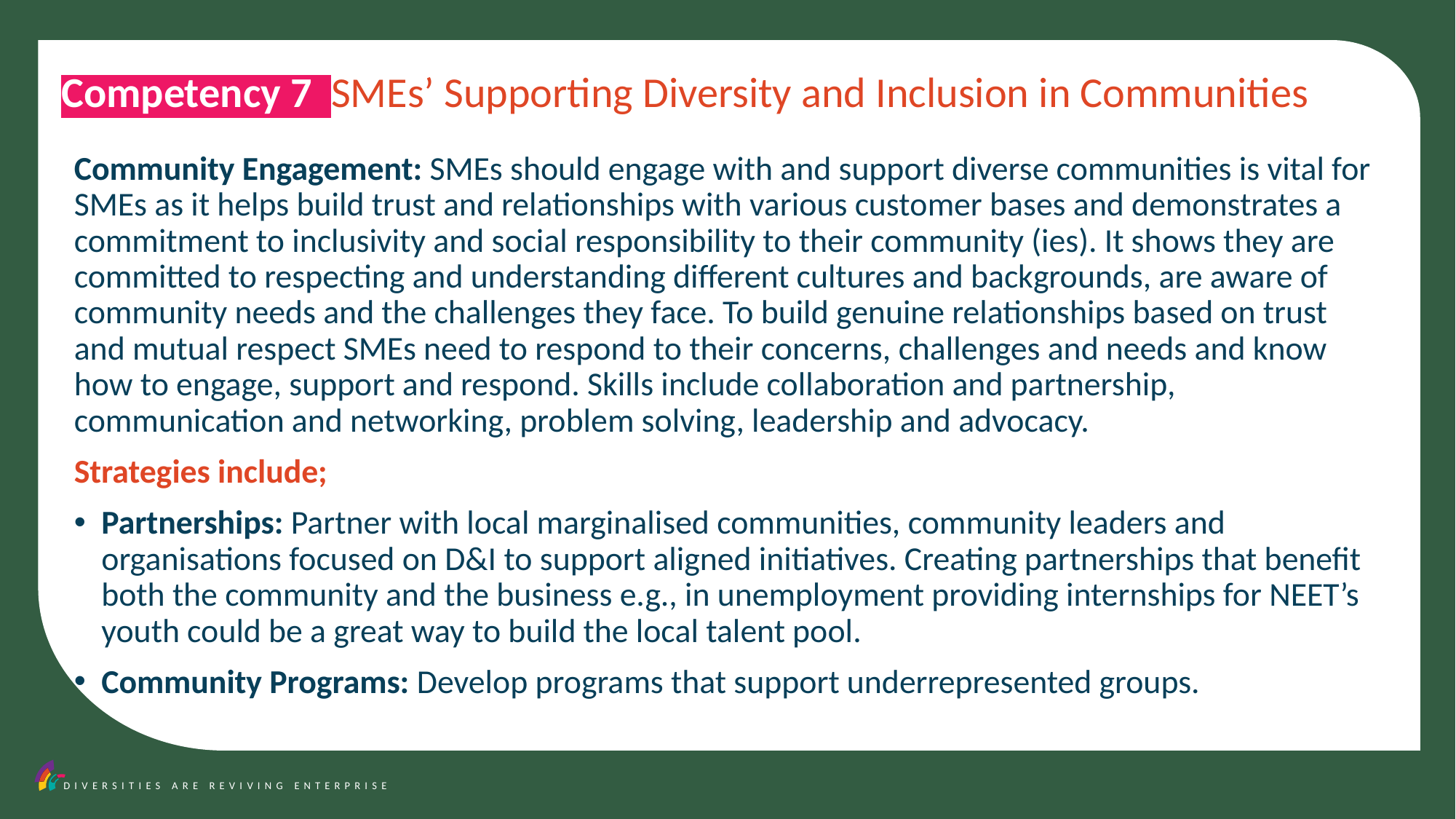

Competency 7  SMEs’ Supporting Diversity and Inclusion in Communities
Community Engagement: SMEs should engage with and support diverse communities is vital for SMEs as it helps build trust and relationships with various customer bases and demonstrates a commitment to inclusivity and social responsibility to their community (ies). It shows they are committed to respecting and understanding different cultures and backgrounds, are aware of community needs and the challenges they face. To build genuine relationships based on trust and mutual respect SMEs need to respond to their concerns, challenges and needs and know how to engage, support and respond. Skills include collaboration and partnership, communication and networking, problem solving, leadership and advocacy.
Strategies include;
Partnerships: Partner with local marginalised communities, community leaders and organisations focused on D&I to support aligned initiatives. Creating partnerships that benefit both the community and the business e.g., in unemployment providing internships for NEET’s youth could be a great way to build the local talent pool.
Community Programs: Develop programs that support underrepresented groups.